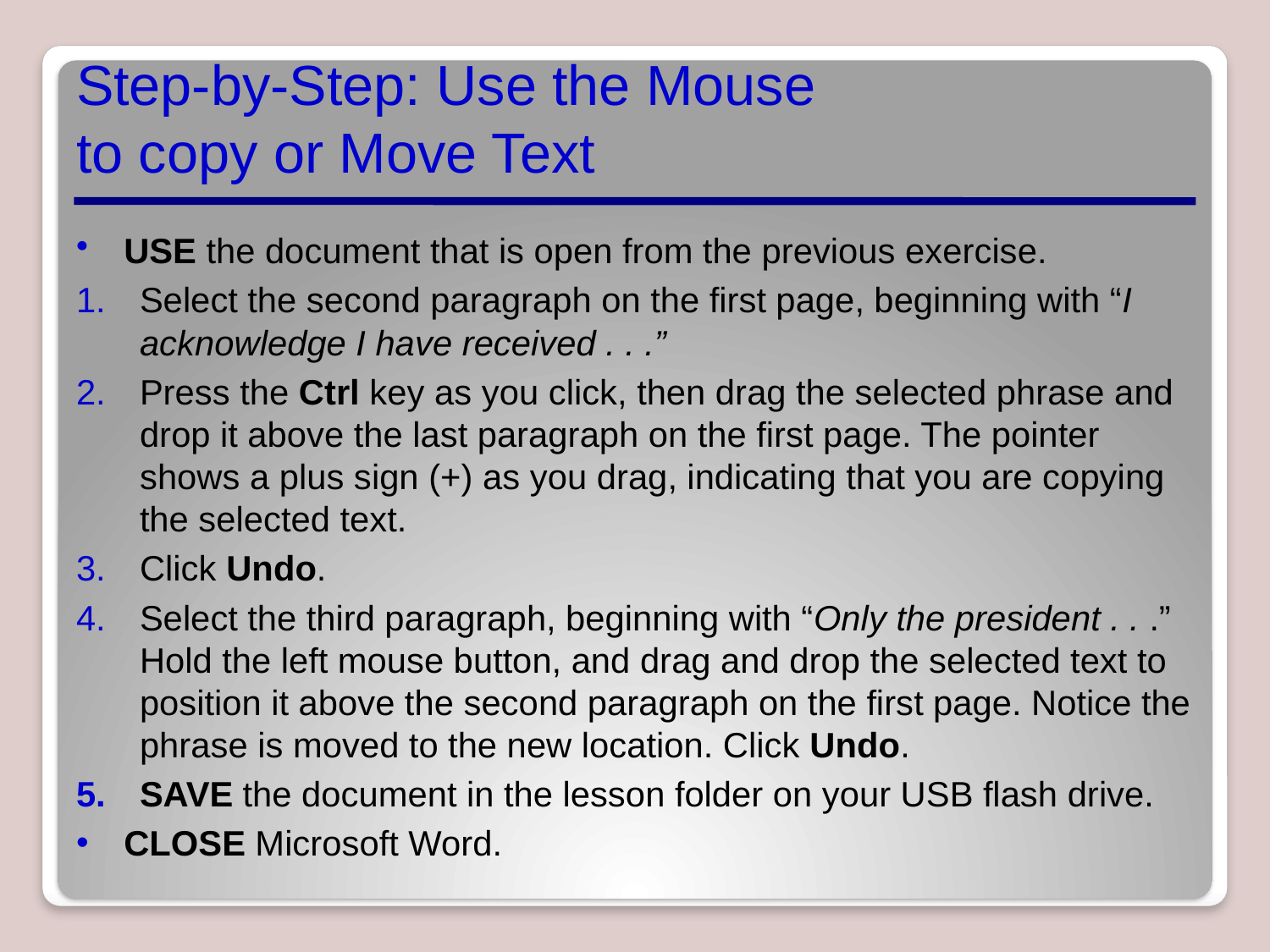

# Step-by-Step: Use the Mouse to copy or Move Text
USE the document that is open from the previous exercise.
Select the second paragraph on the first page, beginning with “I acknowledge I have received . . .”
Press the Ctrl key as you click, then drag the selected phrase and drop it above the last paragraph on the first page. The pointer shows a plus sign (+) as you drag, indicating that you are copying the selected text.
Click Undo.
Select the third paragraph, beginning with “Only the president . . .” Hold the left mouse button, and drag and drop the selected text to position it above the second paragraph on the first page. Notice the phrase is moved to the new location. Click Undo.
SAVE the document in the lesson folder on your USB flash drive.
CLOSE Microsoft Word.